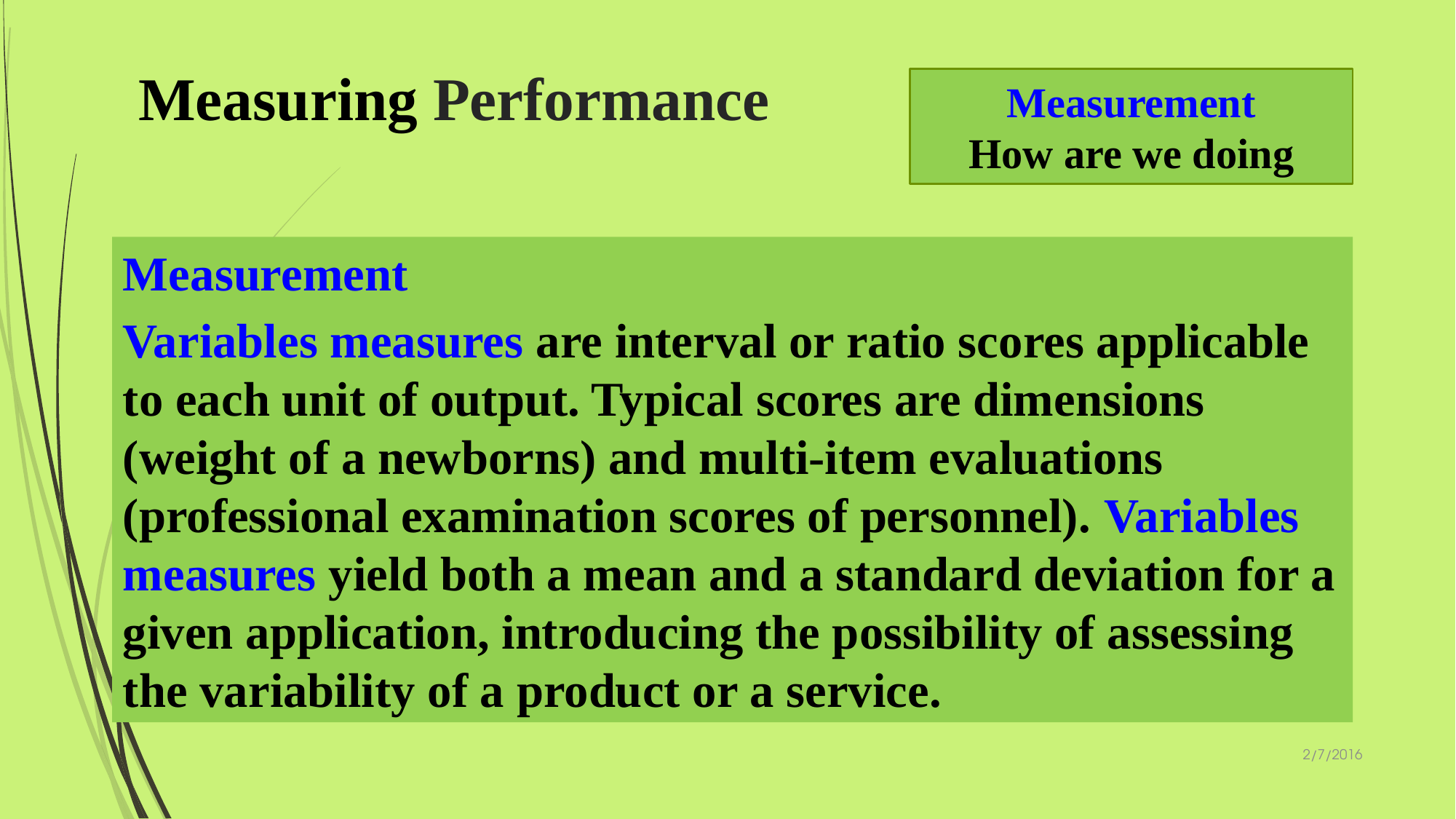

# Measuring Performance
Measurement
How are we doing

Measurement
Variables measures are interval or ratio scores applicable to each unit of output. Typical scores are dimensions (weight of a newborns) and multi-item evaluations (professional examination scores of personnel). Variables measures yield both a mean and a standard deviation for a given application, introducing the possibility of assessing the variability of a product or a service.
2/7/2016
Mohammed Alnaif Ph.D.